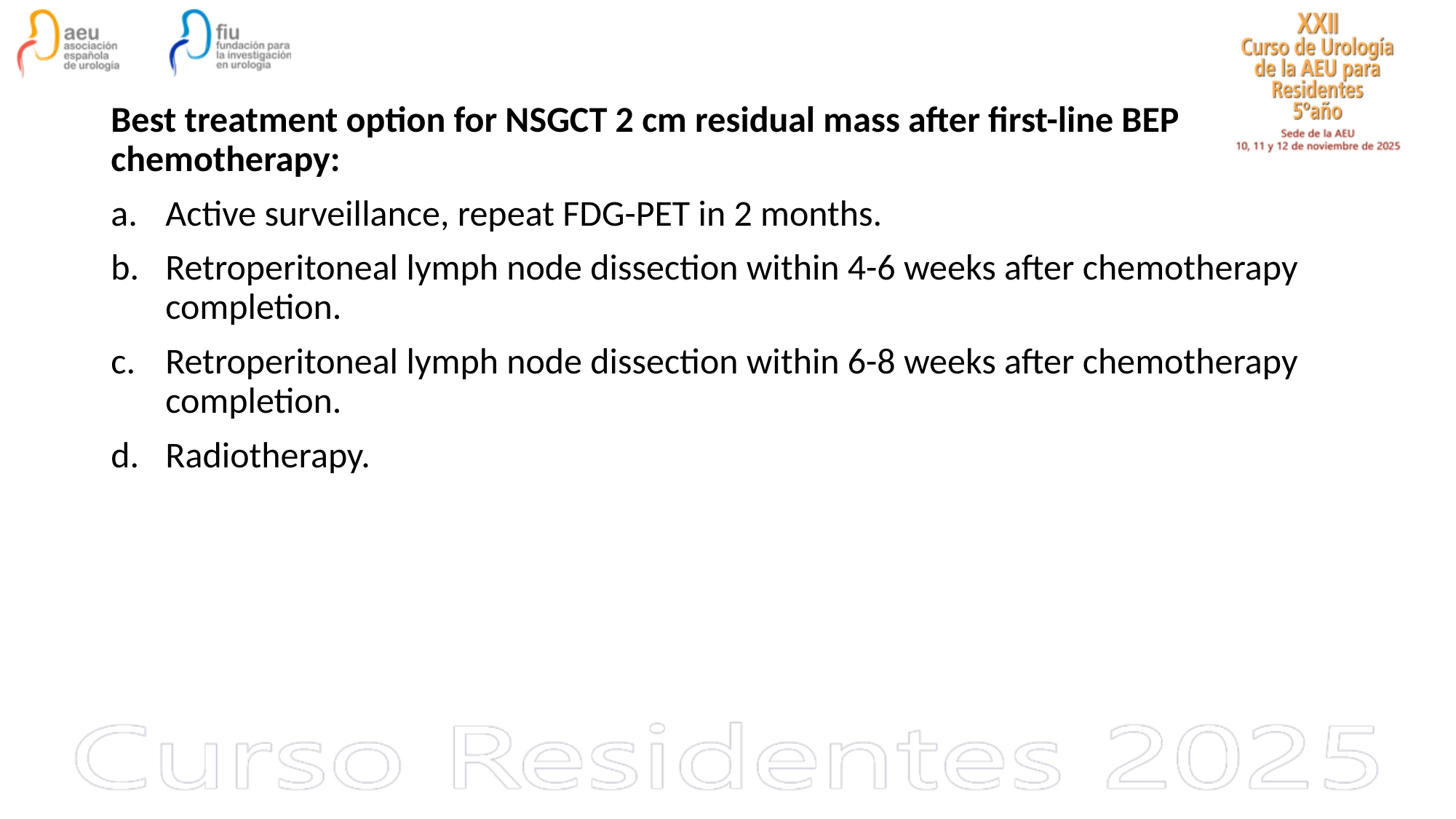

Best treatment option for NSGCT 2 cm residual mass after first-line BEP chemotherapy:
Active surveillance, repeat FDG-PET in 2 months.
Retroperitoneal lymph node dissection within 4-6 weeks after chemotherapy completion.
Retroperitoneal lymph node dissection within 6-8 weeks after chemotherapy completion.
Radiotherapy.